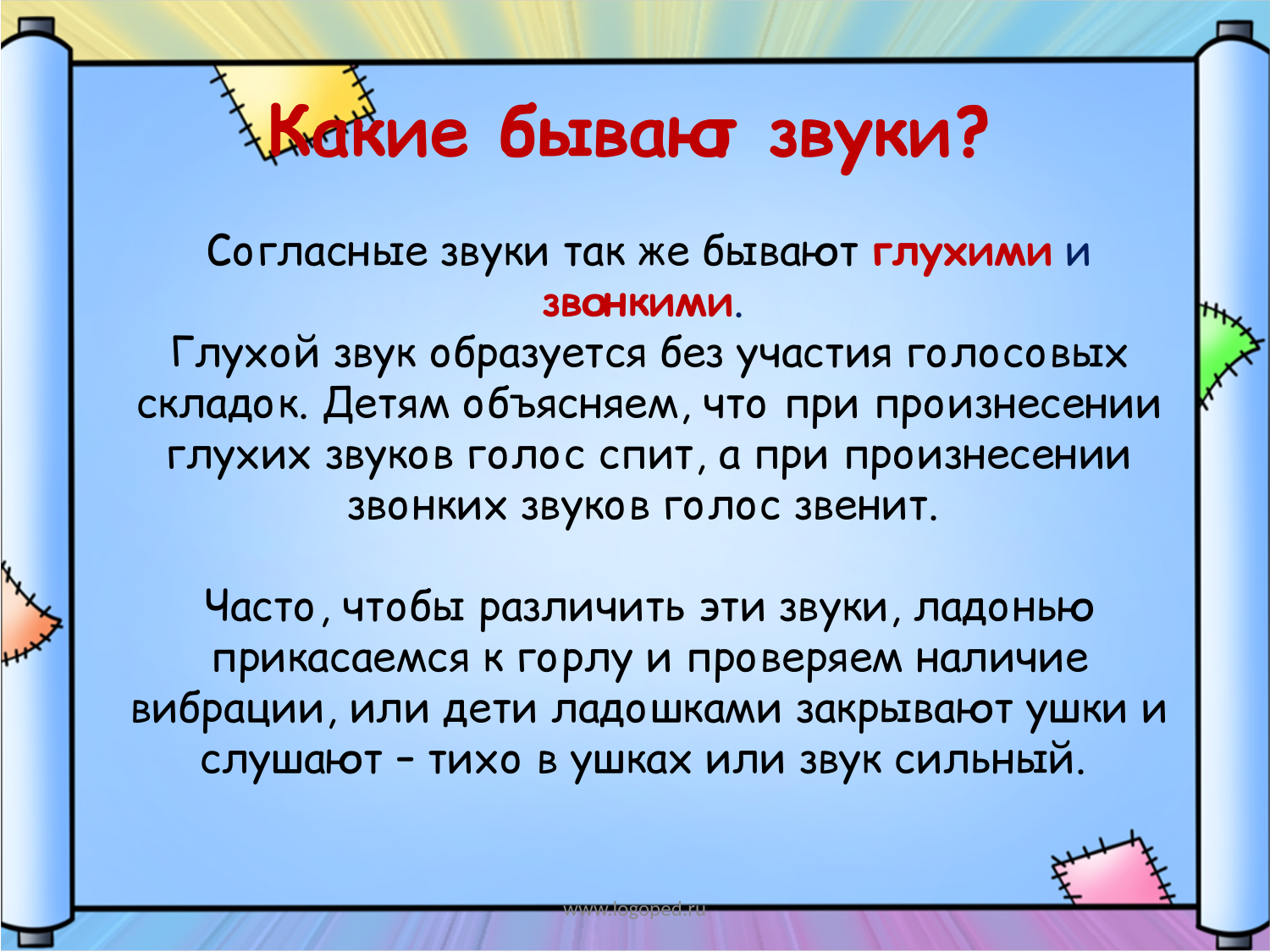

Какие бывают звуки?
Согласные звуки так же бывают глухими и звонкими.
Глухой звук образуется без участия голосовых складок. Детям объясняем, что при произнесении глухих звуков голос спит, а при произнесении звонких звуков голос звенит.

Часто, чтобы различить эти звуки, ладонью прикасаемся к горлу и проверяем наличие вибрации, или дети ладошками закрывают ушки и слушают – тихо в ушках или звук сильный.

www.logoped.ru